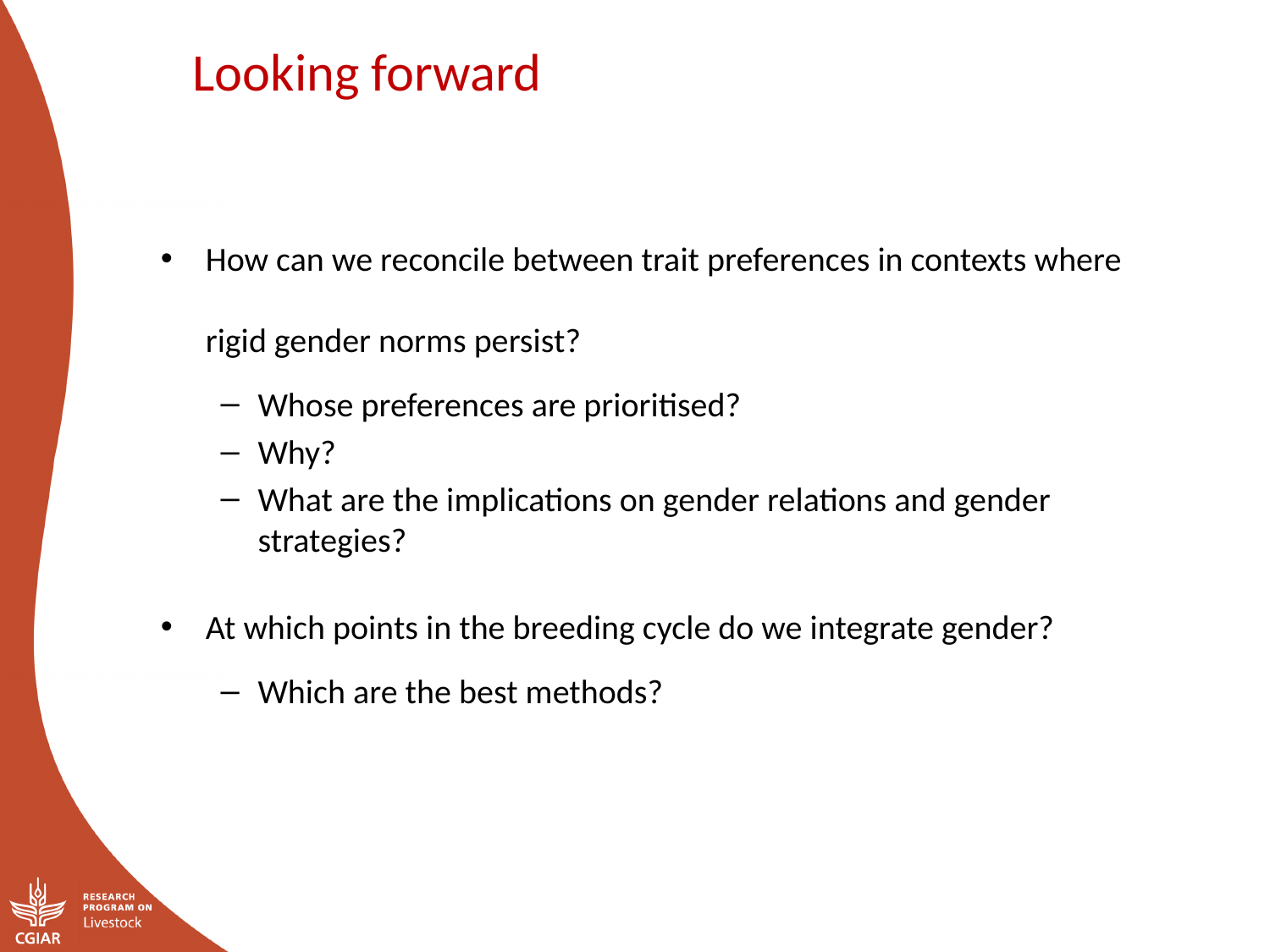

Looking forward
How can we reconcile between trait preferences in contexts where rigid gender norms persist?
Whose preferences are prioritised?
Why?
What are the implications on gender relations and gender strategies?
At which points in the breeding cycle do we integrate gender?
Which are the best methods?